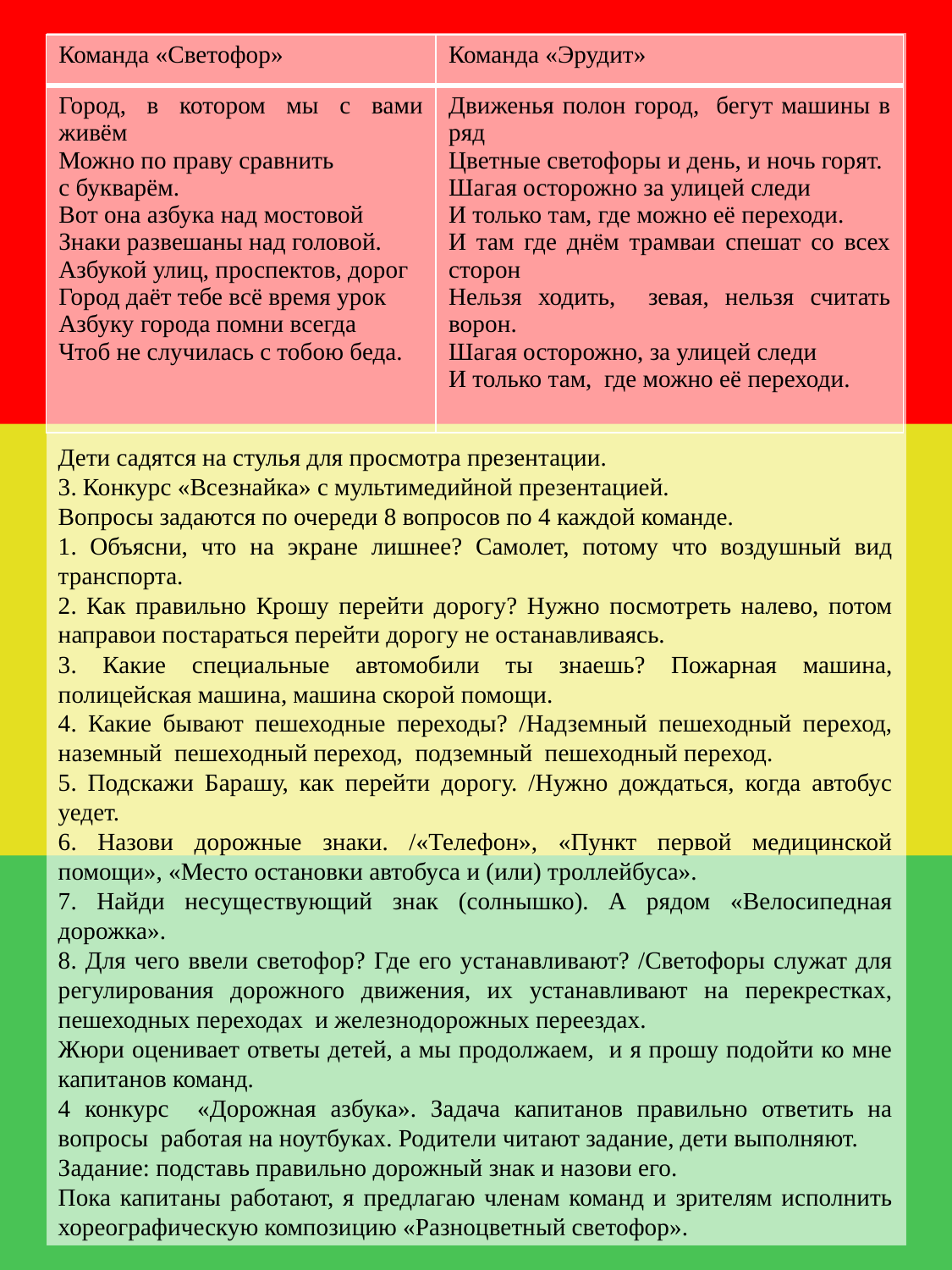

| Команда «Светофор» | Команда «Эрудит» |
| --- | --- |
| Город, в котором мы с вами живём Можно по праву сравнить с букварём. Вот она азбука над мостовой Знаки развешаны над головой. Азбукой улиц, проспектов, дорог Город даёт тебе всё время урок Азбуку города помни всегда Чтоб не случилась с тобою беда. | Движенья полон город, бегут машины в ряд Цветные светофоры и день, и ночь горят. Шагая осторожно за улицей следи И только там, где можно её переходи. И там где днём трамваи спешат со всех сторон Нельзя ходить, зевая, нельзя считать ворон. Шагая осторожно, за улицей следи И только там, где можно её переходи. |
Дети садятся на стулья для просмотра презентации.
3. Конкурс «Всезнайка» с мультимедийной презентацией.
Вопросы задаются по очереди 8 вопросов по 4 каждой команде.
1. Объясни, что на экране лишнее? Самолет, потому что воздушный вид транспорта.
2. Как правильно Крошу перейти дорогу? Нужно посмотреть налево, потом направои постараться перейти дорогу не останавливаясь.
3. Какие специальные автомобили ты знаешь? Пожарная машина, полицейская машина, машина скорой помощи.
4. Какие бывают пешеходные переходы? /Надземный пешеходный переход, наземный  пешеходный переход,  подземный  пешеходный переход.
5. Подскажи Барашу, как перейти дорогу. /Нужно дождаться, когда автобус уедет.
6. Назови дорожные знаки. /«Телефон», «Пункт первой медицинской помощи», «Место остановки автобуса и (или) троллейбуса».
7. Найди несуществующий знак (солнышко). А рядом «Велосипедная дорожка».
8. Для чего ввели светофор? Где его устанавливают? /Светофоры служат для регулирования дорожного движения, их устанавливают на перекрестках, пешеходных переходах  и железнодорожных переездах.
Жюри оценивает ответы детей, а мы продолжаем,  и я прошу подойти ко мне капитанов команд.
4 конкурс  «Дорожная азбука». Задача капитанов правильно ответить на вопросы  работая на ноутбуках. Родители читают задание, дети выполняют.
Задание: подставь правильно дорожный знак и назови его.
Пока капитаны работают, я предлагаю членам команд и зрителям исполнить хореографическую композицию «Разноцветный светофор».